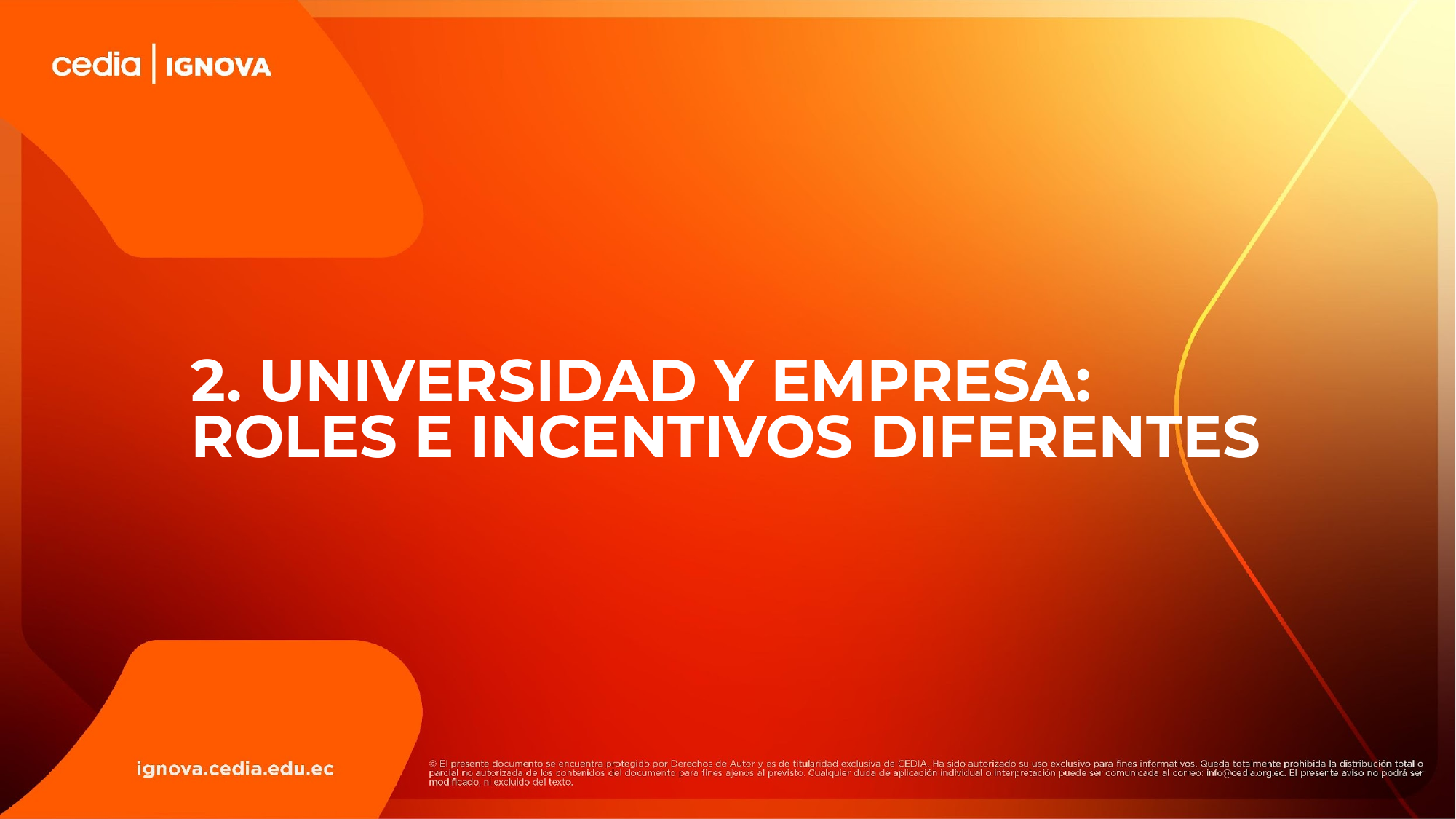

2. UNIVERSIDAD Y EMPRESA: ROLES E INCENTIVOS DIFERENTES